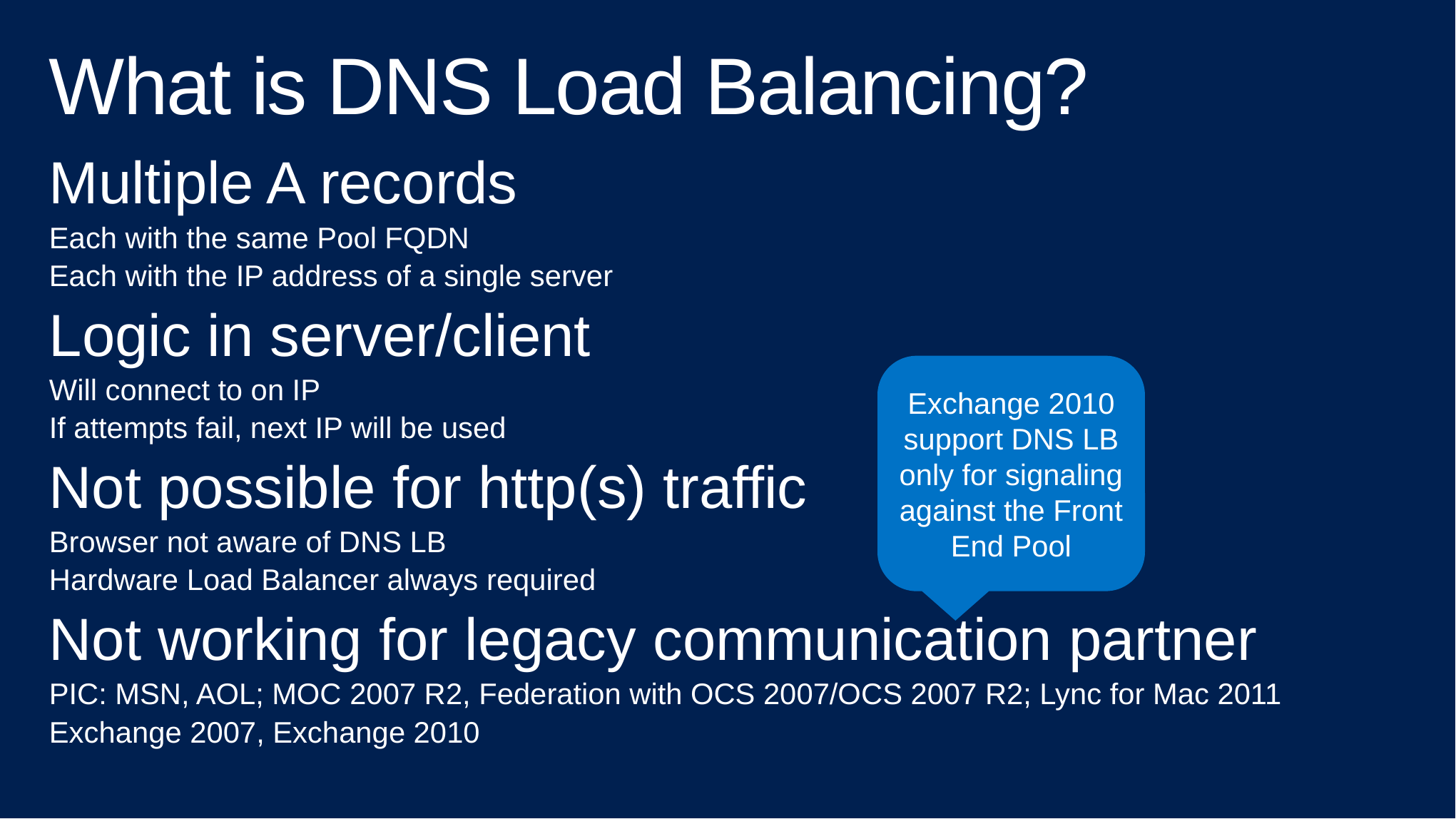

# What is DNS Load Balancing?
Multiple A records
Each with the same Pool FQDN
Each with the IP address of a single server
Logic in server/client
Will connect to on IP
If attempts fail, next IP will be used
Not possible for http(s) traffic
Browser not aware of DNS LB
Hardware Load Balancer always required
Not working for legacy communication partner
PIC: MSN, AOL; MOC 2007 R2, Federation with OCS 2007/OCS 2007 R2; Lync for Mac 2011
Exchange 2007, Exchange 2010

Exchange 2010 support DNS LB only for signaling against the Front End Pool